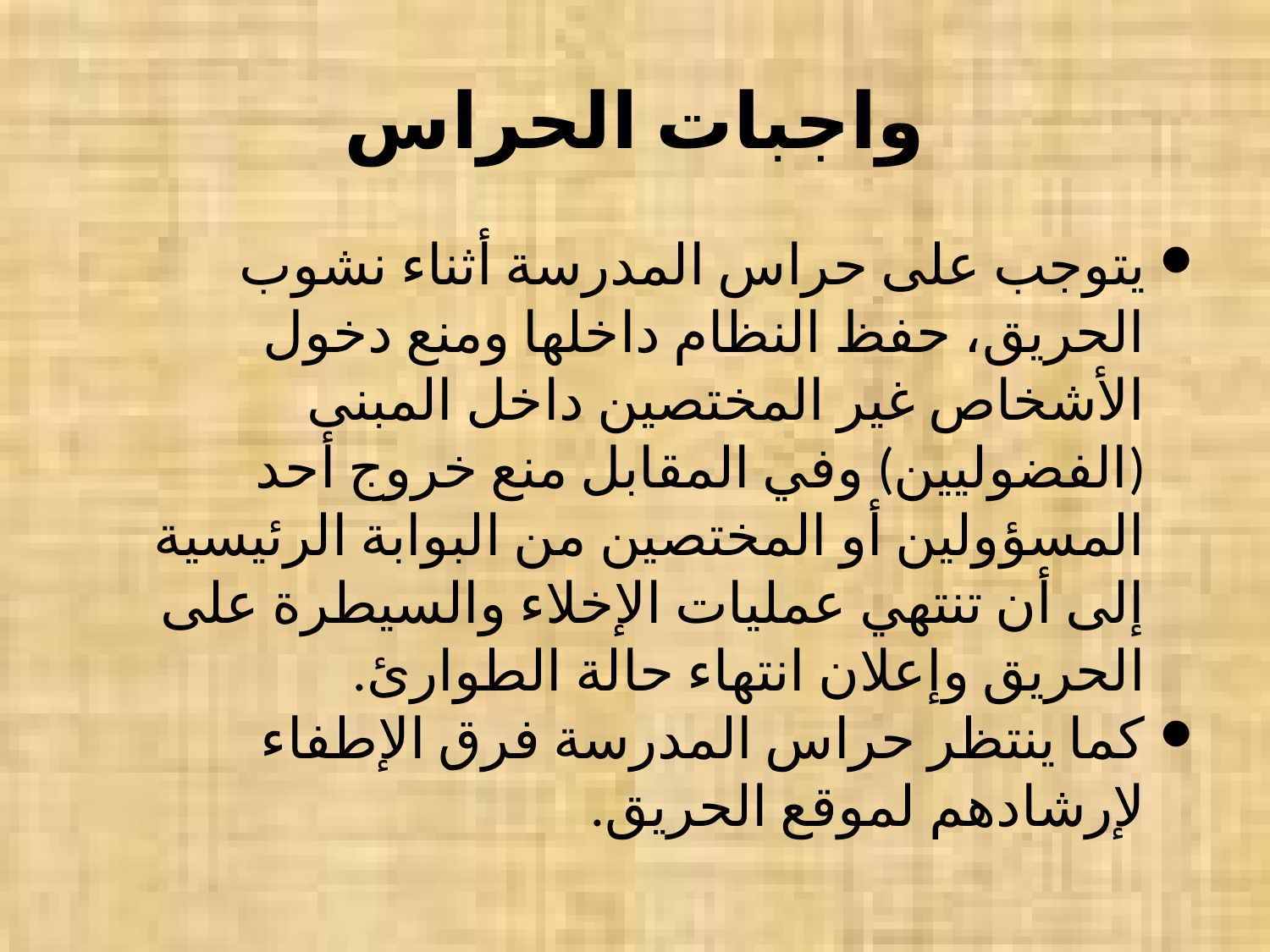

# واجبات الحراس
يتوجب على حراس المدرسة أثناء نشوب الحريق، حفظ النظام داخلها ومنع دخول الأشخاص غير المختصين داخل المبنى (الفضوليين) وفي المقابل منع خروج أحد المسؤولين أو المختصين من البوابة الرئيسية إلى أن تنتهي عمليات الإخلاء والسيطرة على الحريق وإعلان انتهاء حالة الطوارئ.
كما ينتظر حراس المدرسة فرق الإطفاء لإرشادهم لموقع الحريق.